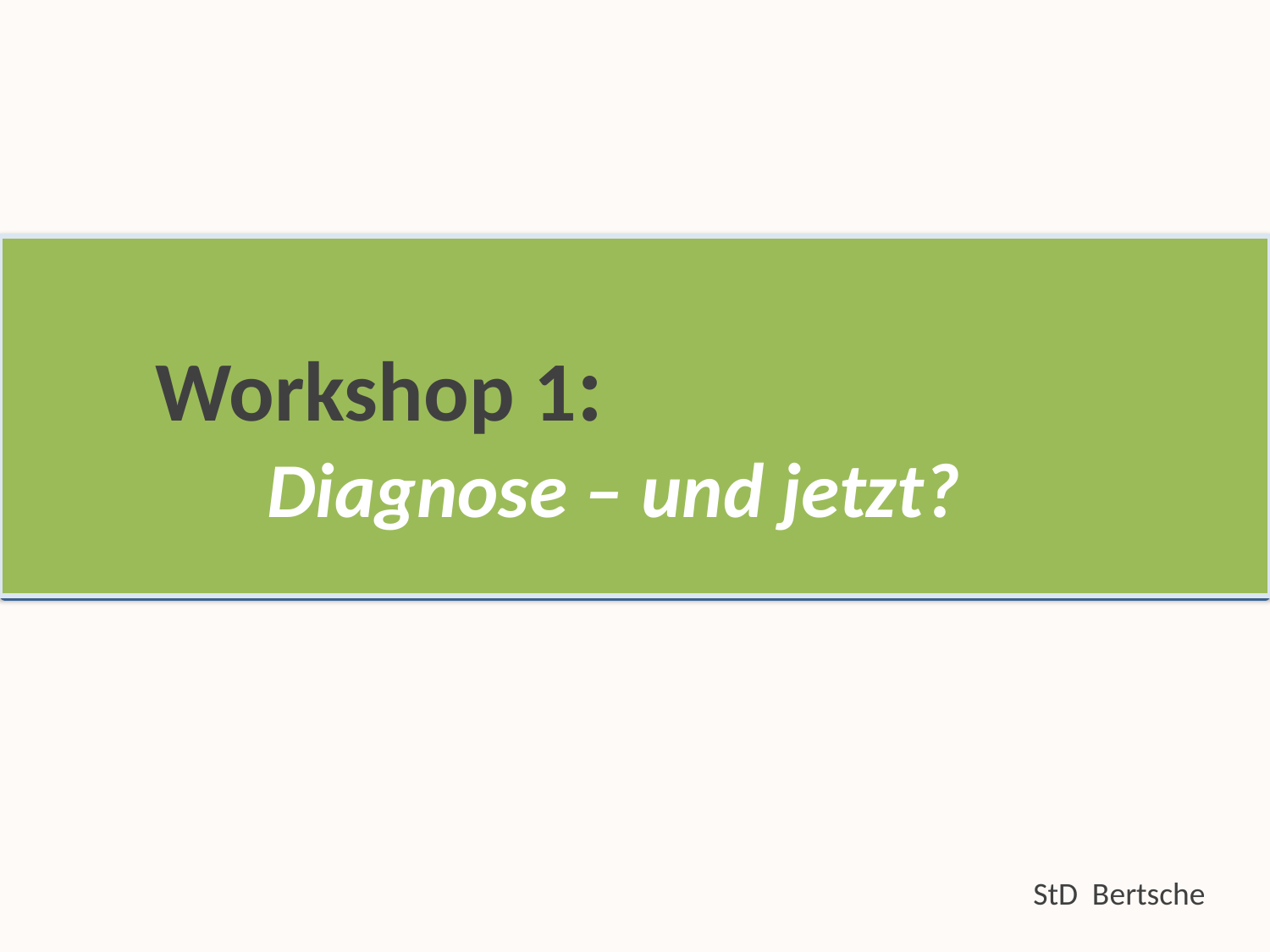

Workshop 1:
		Diagnose – und jetzt?
# Workshop 1: Diagnose – und jetzt?
StD  Bertsche